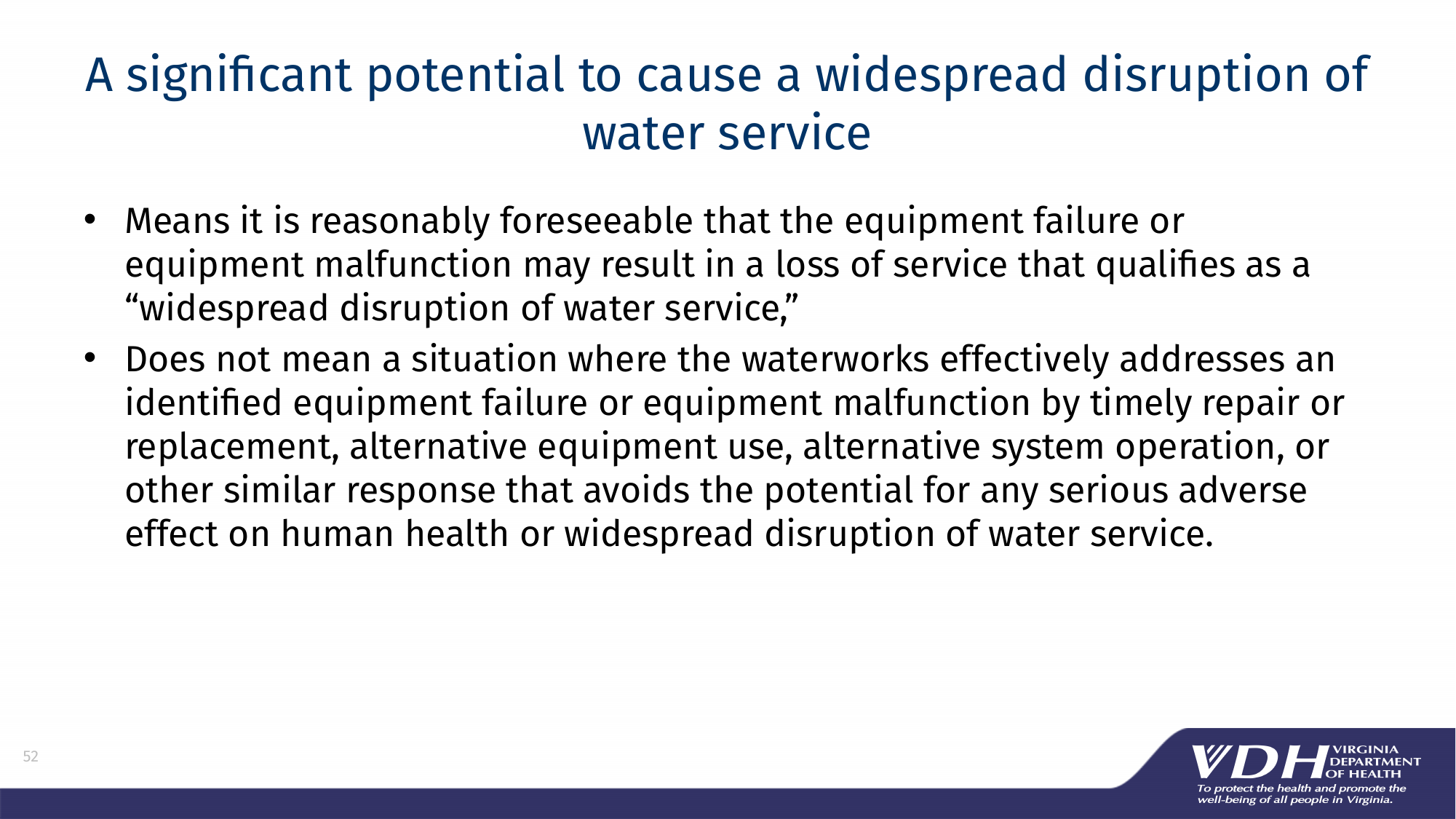

# A significant potential to cause a widespread disruption of water service
Means it is reasonably foreseeable that the equipment failure or equipment malfunction may result in a loss of service that qualifies as a “widespread disruption of water service,”
Does not mean a situation where the waterworks effectively addresses an identified equipment failure or equipment malfunction by timely repair or replacement, alternative equipment use, alternative system operation, or other similar response that avoids the potential for any serious adverse effect on human health or widespread disruption of water service.
52